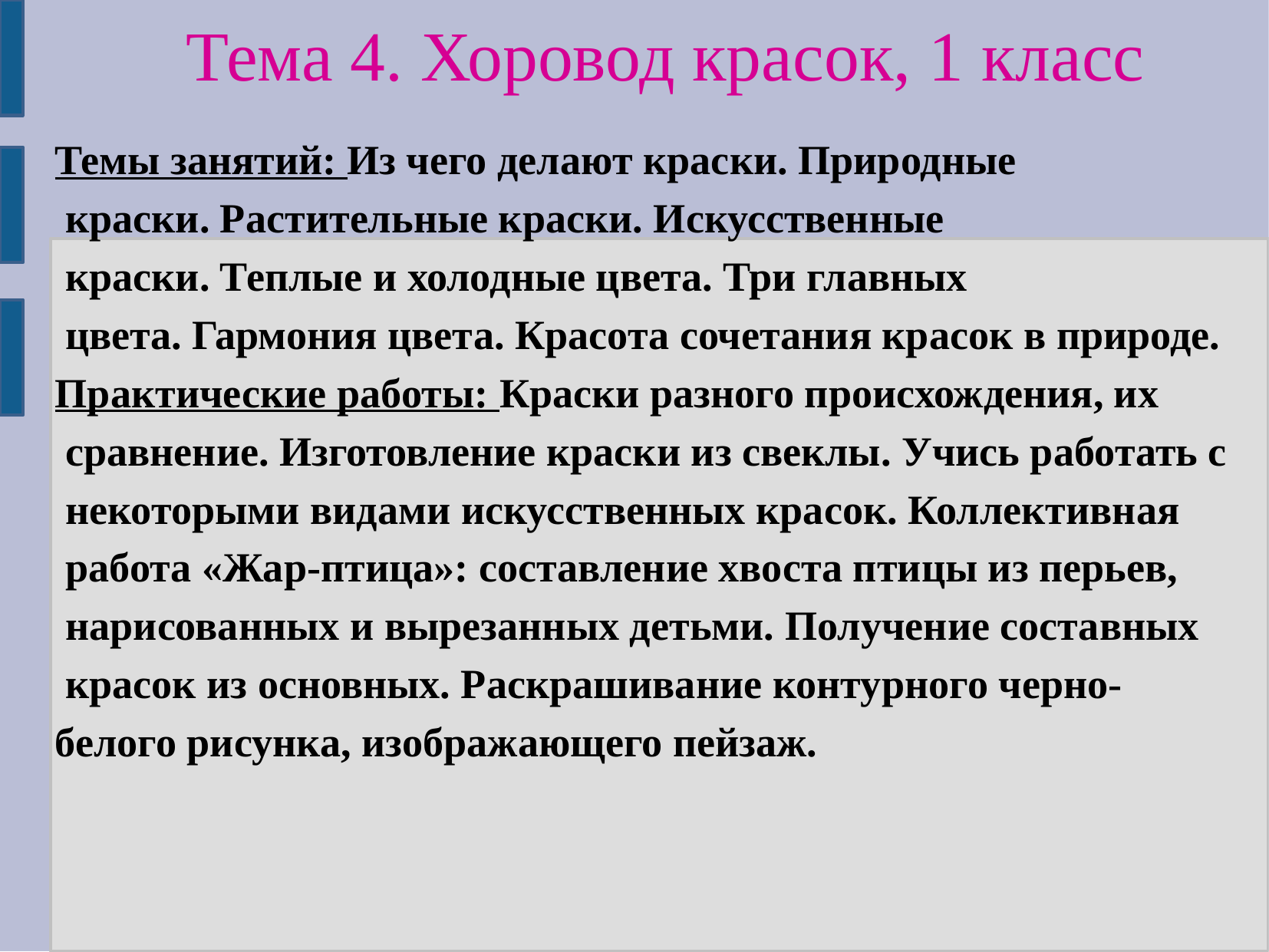

Тема 4. Хоровод красок, 1 класс
Темы занятий: Из чего делают краски. Природные
 краски. Растительные краски. Искусственные
 краски. Теплые и холодные цвета. Три главных
 цвета. Гармония цвета. Красота сочетания красок в природе.
Практические работы: Краски разного происхождения, их
 сравнение. Изготовление краски из свеклы. Учись работать с
 некоторыми видами искусственных красок. Коллективная
 работа «Жар-птица»: составление хвоста птицы из перьев,
 нарисованных и вырезанных детьми. Получение составных
 красок из основных. Раскрашивание контурного черно-
белого рисунка, изображающего пейзаж.